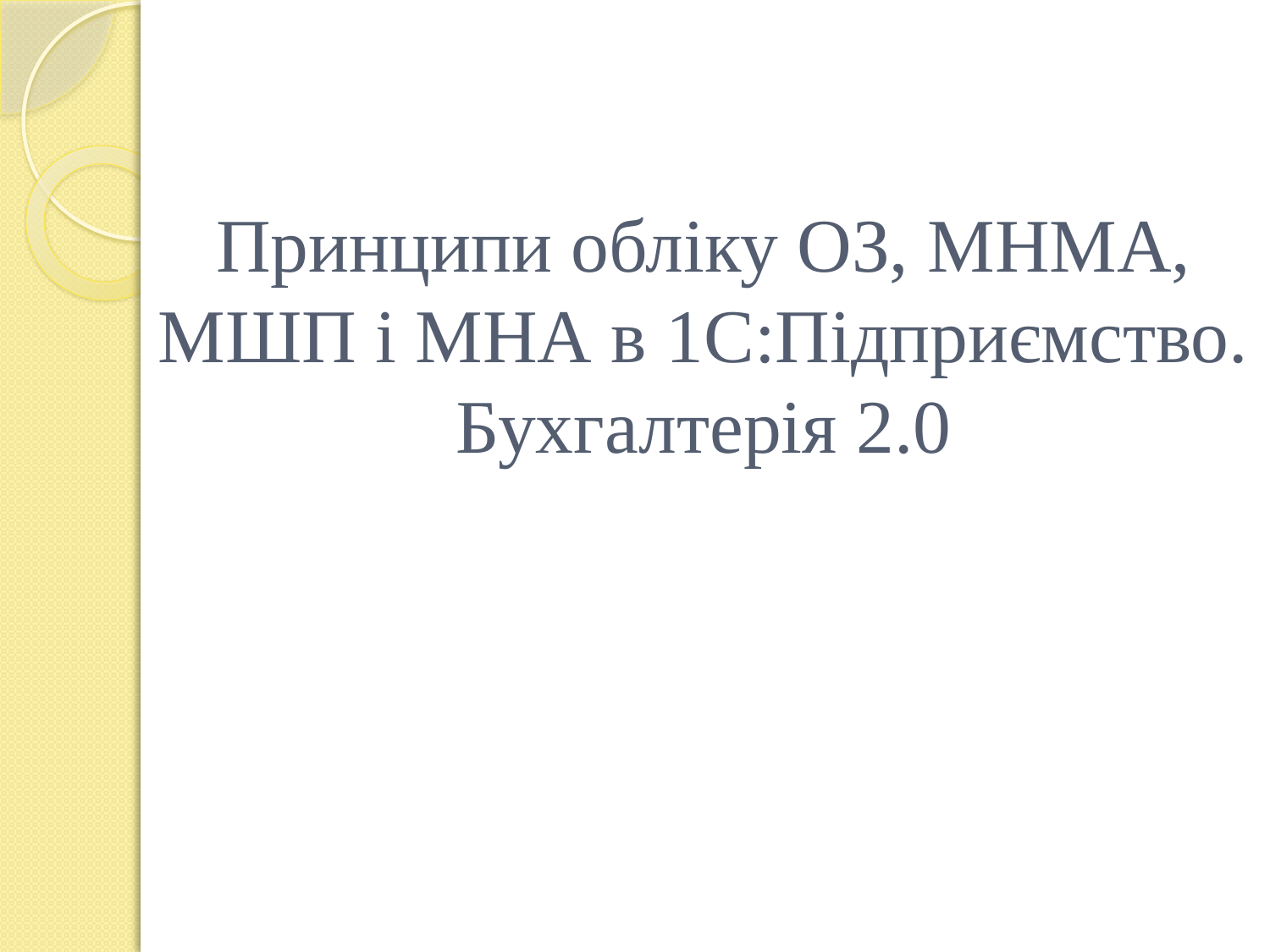

# Принципи обліку ОЗ, МНМА, МШП і МНА в 1С:Підприємство. Бухгалтерія 2.0